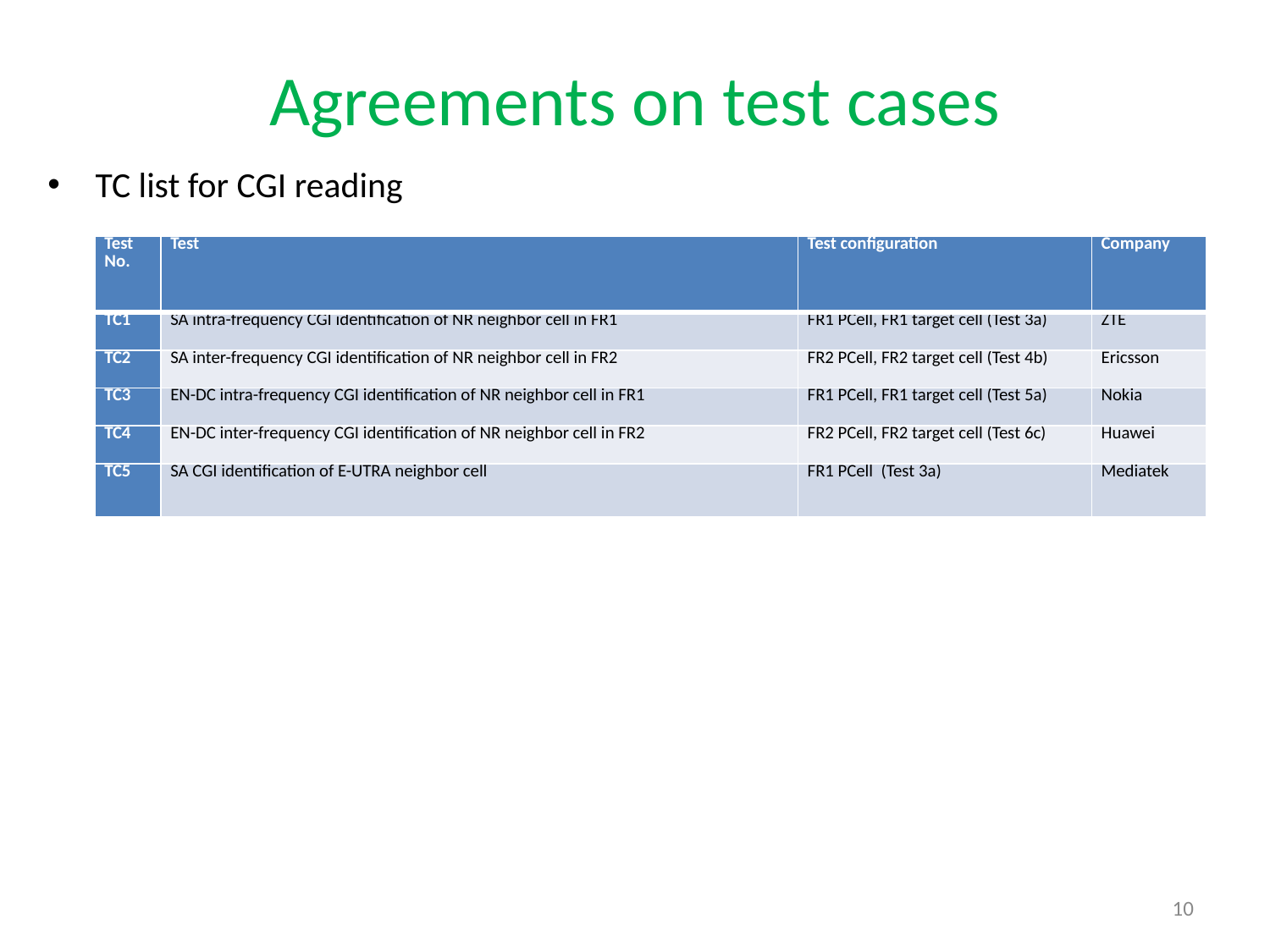

# Agreements on test cases
TC list for CGI reading
| Test No. | Test | Test configuration | Company |
| --- | --- | --- | --- |
| TC1 | SA intra-frequency CGI identification of NR neighbor cell in FR1 | FR1 PCell, FR1 target cell (Test 3a) | ZTE |
| TC2 | SA inter-frequency CGI identification of NR neighbor cell in FR2 | FR2 PCell, FR2 target cell (Test 4b) | Ericsson |
| TC3 | EN-DC intra-frequency CGI identification of NR neighbor cell in FR1 | FR1 PCell, FR1 target cell (Test 5a) | Nokia |
| TC4 | EN-DC inter-frequency CGI identification of NR neighbor cell in FR2 | FR2 PCell, FR2 target cell (Test 6c) | Huawei |
| TC5 | SA CGI identification of E-UTRA neighbor cell | FR1 PCell (Test 3a) | Mediatek |
10